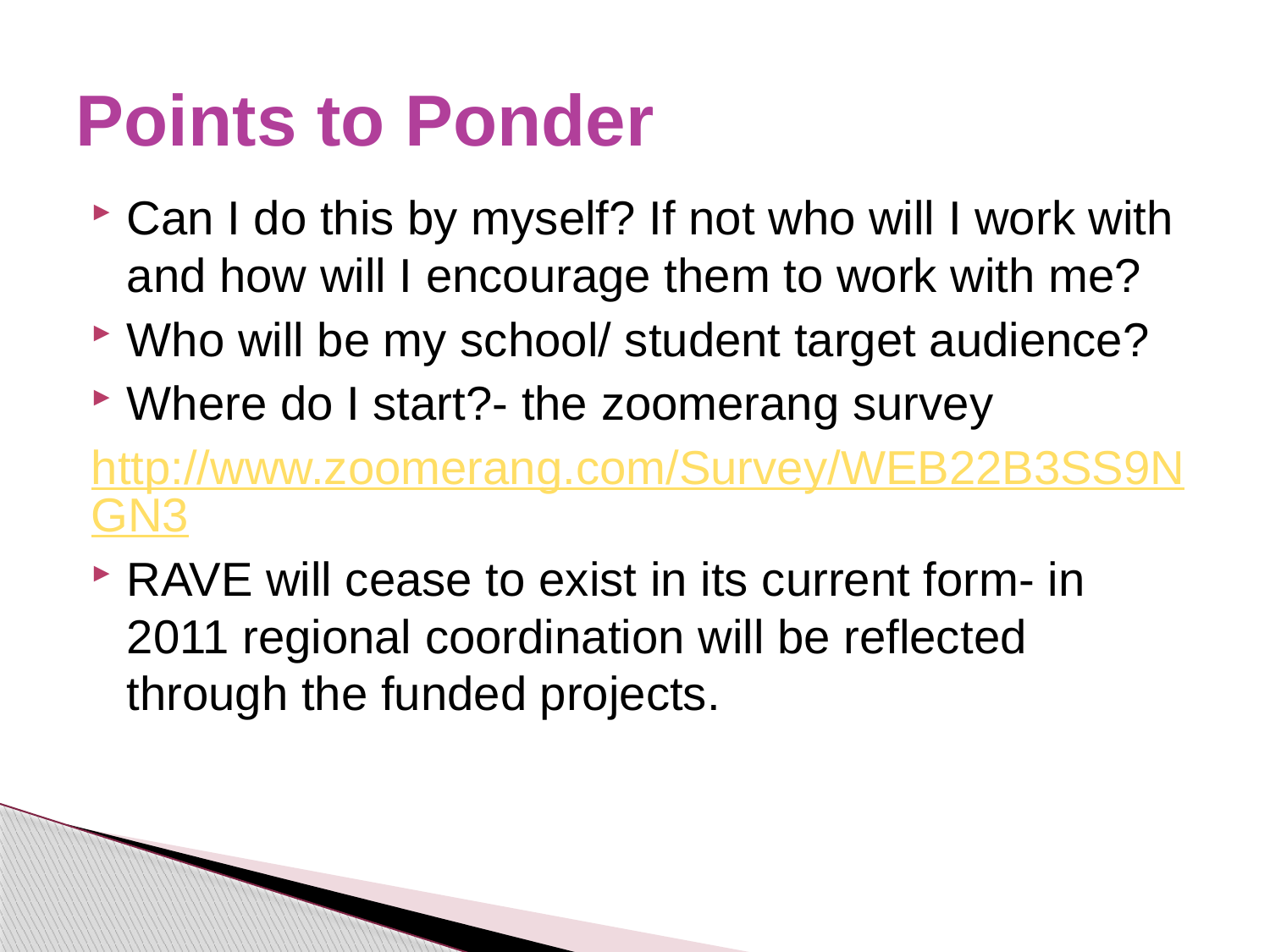

# Points to Ponder
Can I do this by myself? If not who will I work with and how will I encourage them to work with me?
Who will be my school/ student target audience?
Where do I start?- the zoomerang survey
http://www.zoomerang.com/Survey/WEB22B3SS9NGN3
RAVE will cease to exist in its current form- in 2011 regional coordination will be reflected through the funded projects.